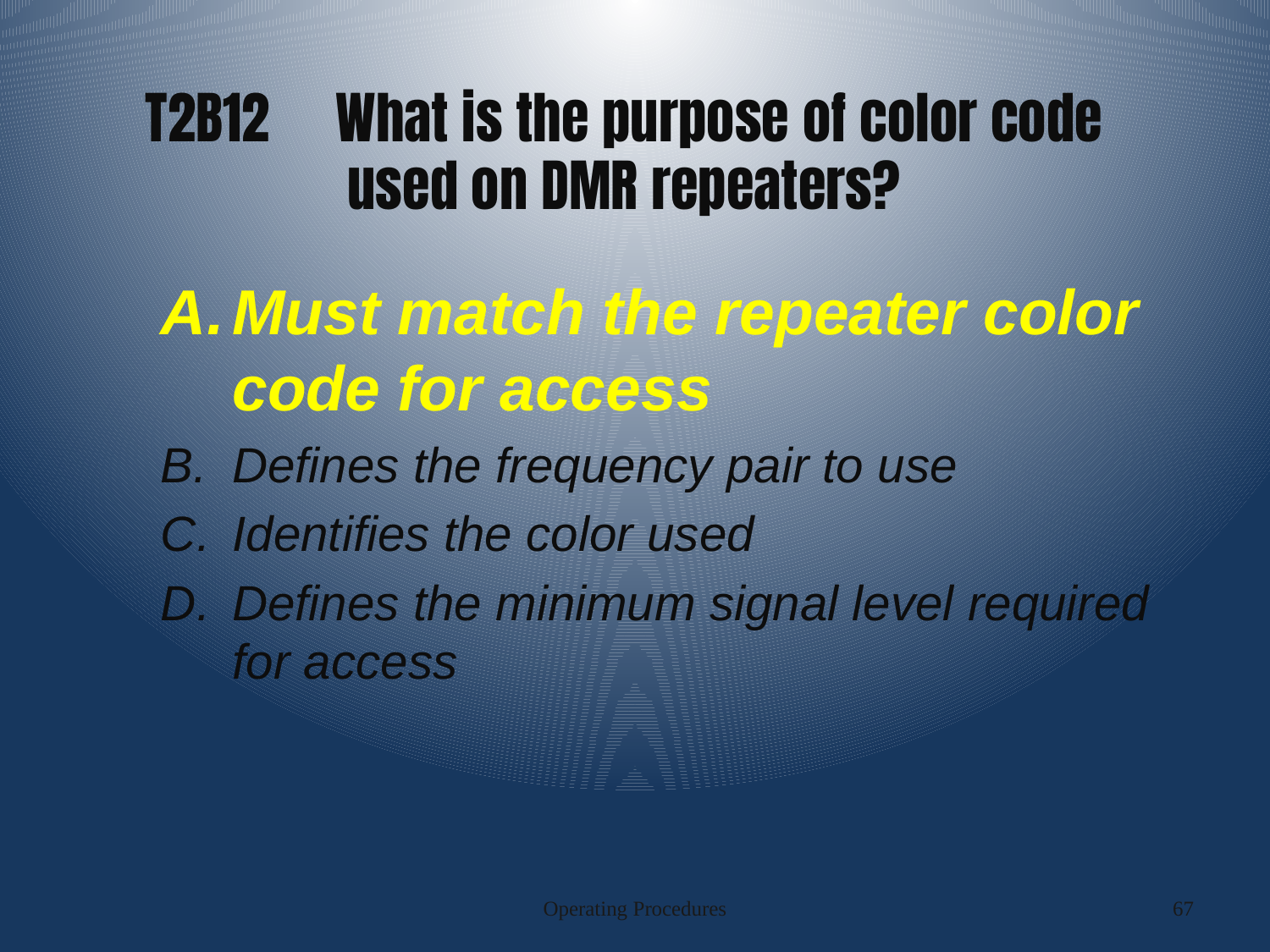

# T2B12     What is the purpose of color code used on DMR repeaters?
Must match the repeater color code for access
Defines the frequency pair to use
Identifies the color used
Defines the minimum signal level required for access
Operating Procedures
67